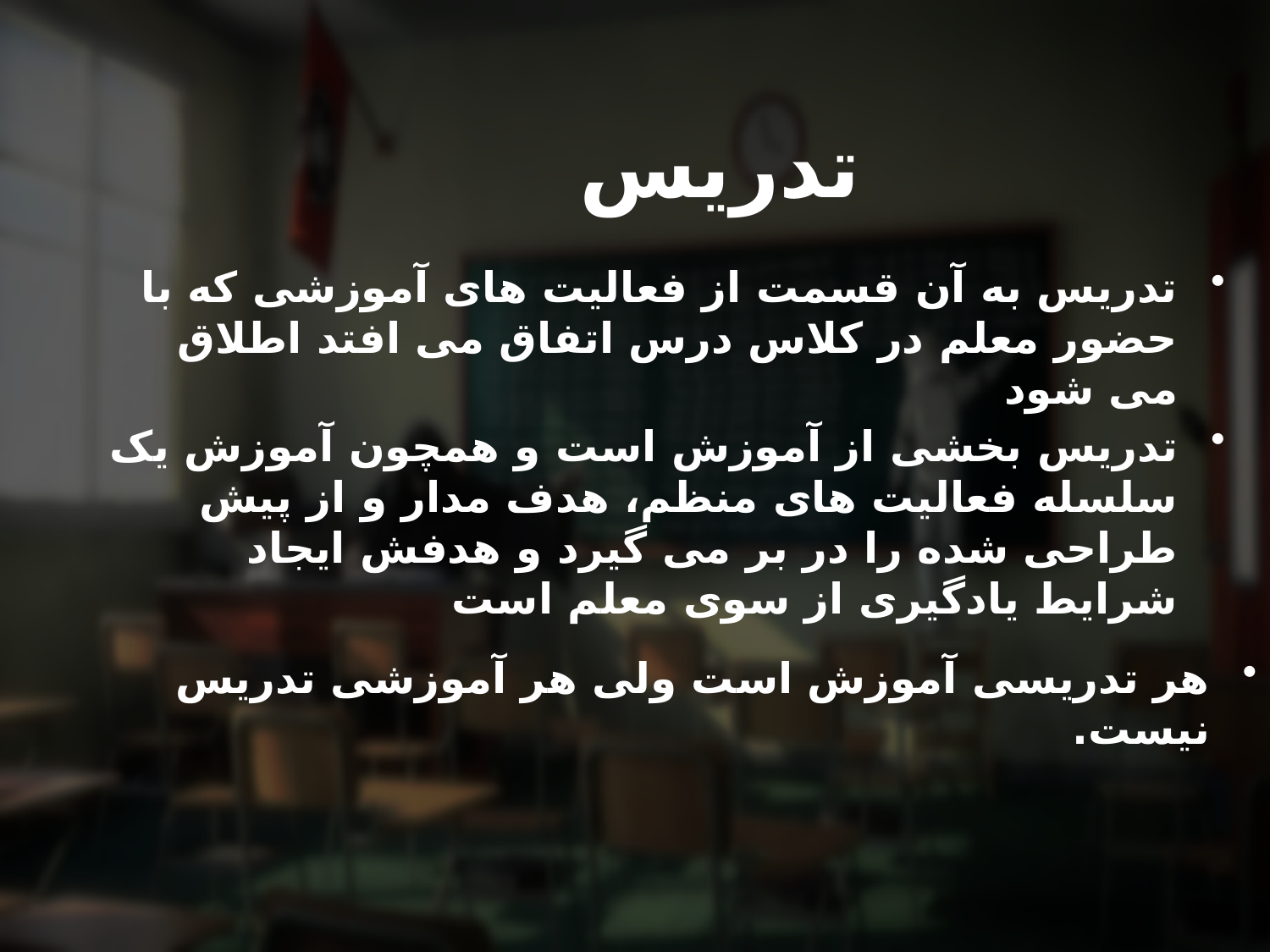

تدریس
تدریس به آن قسمت از فعالیت های آموزشی که با حضور معلم در کلاس درس اتفاق می افتد اطلاق می شود
تدریس بخشی از آموزش است و همچون آموزش یک سلسله فعالیت های منظم، هدف مدار و از پیش طراحی شده را در بر می گیرد و هدفش ایجاد شرایط یادگیری از سوی معلم است
هر تدریسی آموزش است ولی هر آموزشی تدریس نیست.